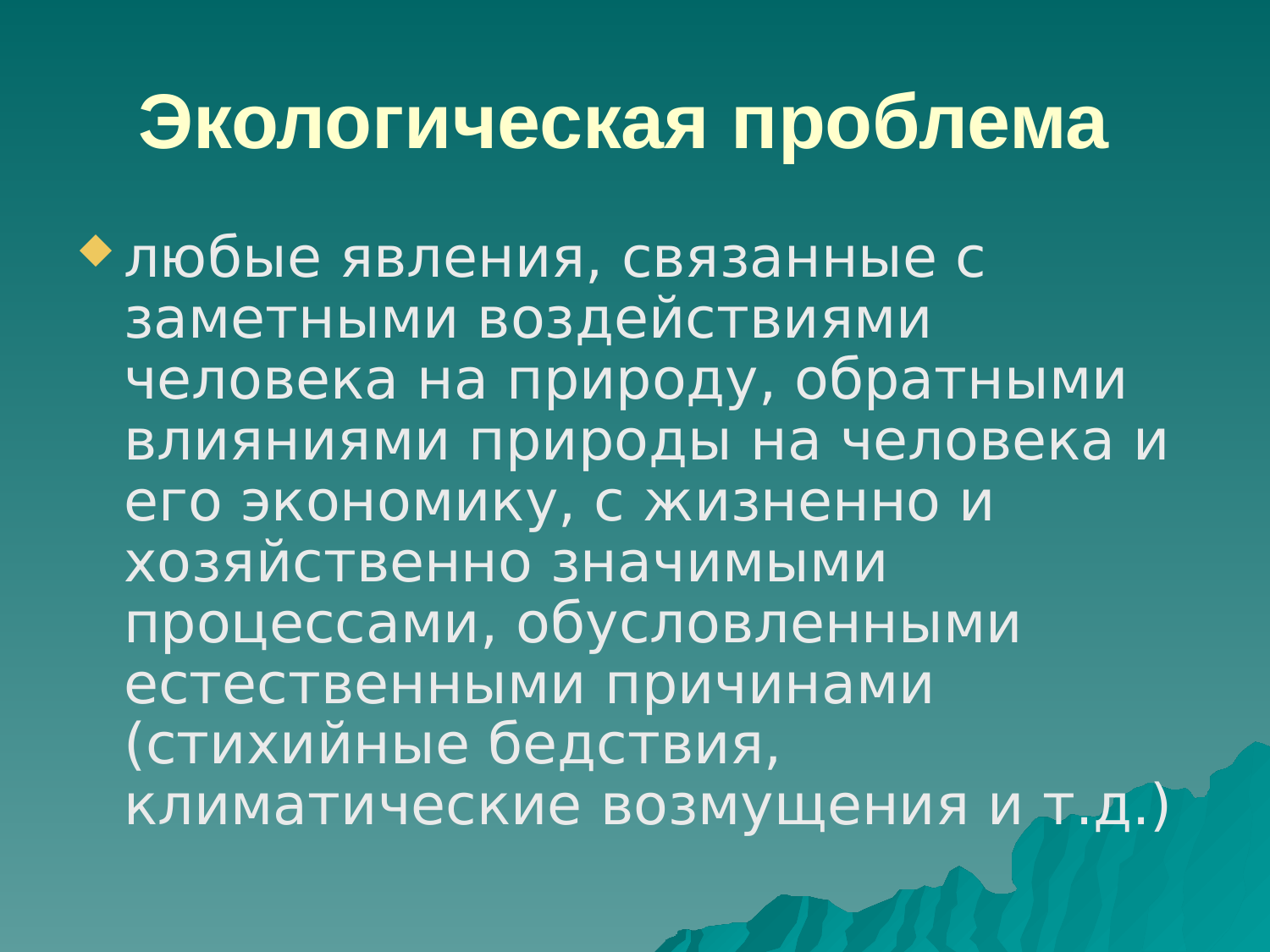

# Экологическая проблема
любые явления, связанные с заметными воздействиями человека на природу, обратными влияниями природы на человека и его экономику, с жизненно и хозяйственно значимыми процессами, обусловленными естественными причинами (стихийные бедствия, климатические возмущения и т.д.)